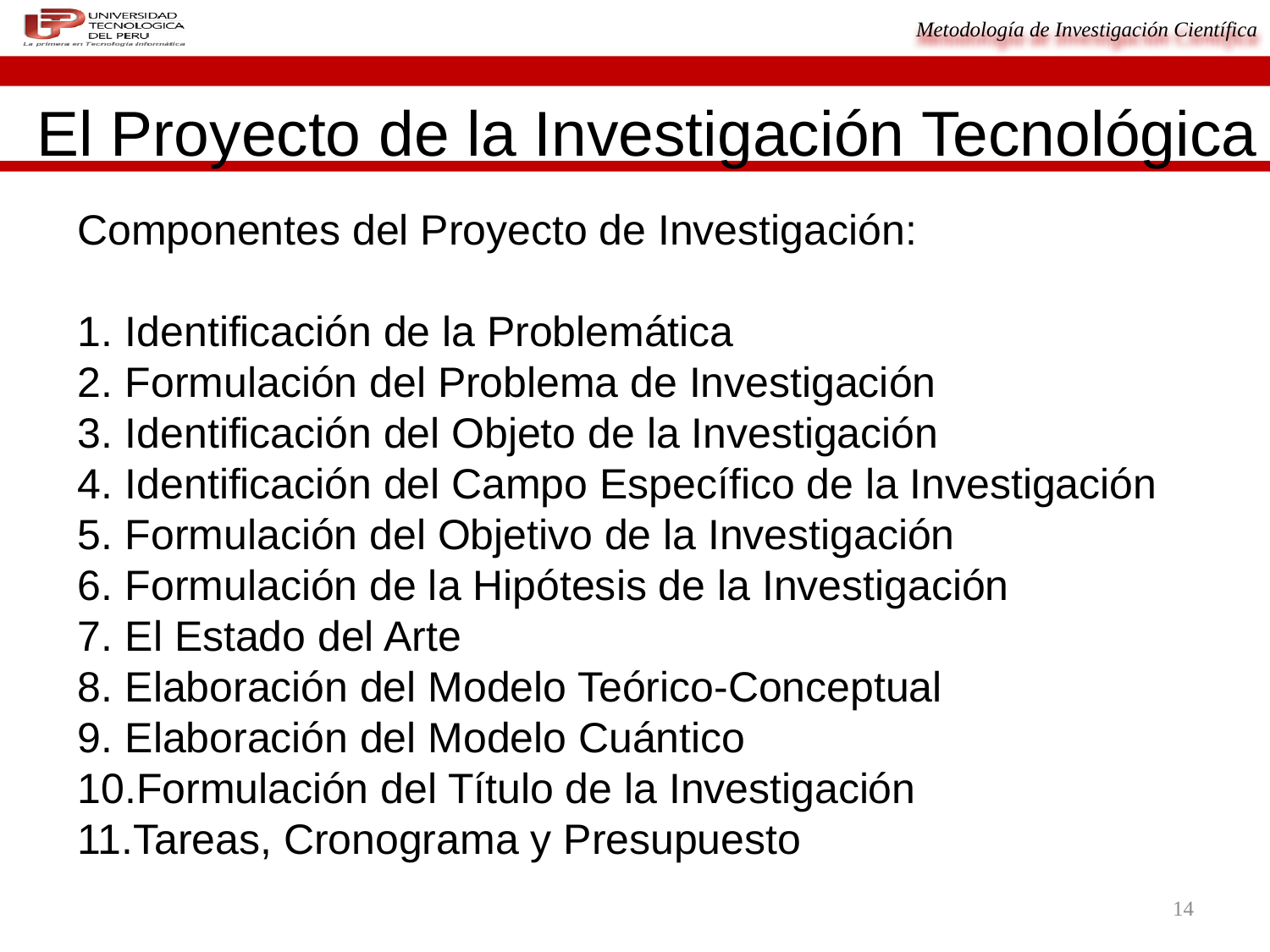

El Proyecto de la Investigación Tecnológica
Componentes del Proyecto de Investigación:

Identificación de la Problemática
Formulación del Problema de Investigación
Identificación del Objeto de la Investigación
Identificación del Campo Específico de la Investigación
Formulación del Objetivo de la Investigación
Formulación de la Hipótesis de la Investigación
El Estado del Arte
Elaboración del Modelo Teórico-Conceptual
Elaboración del Modelo Cuántico
Formulación del Título de la Investigación
Tareas, Cronograma y Presupuesto
14